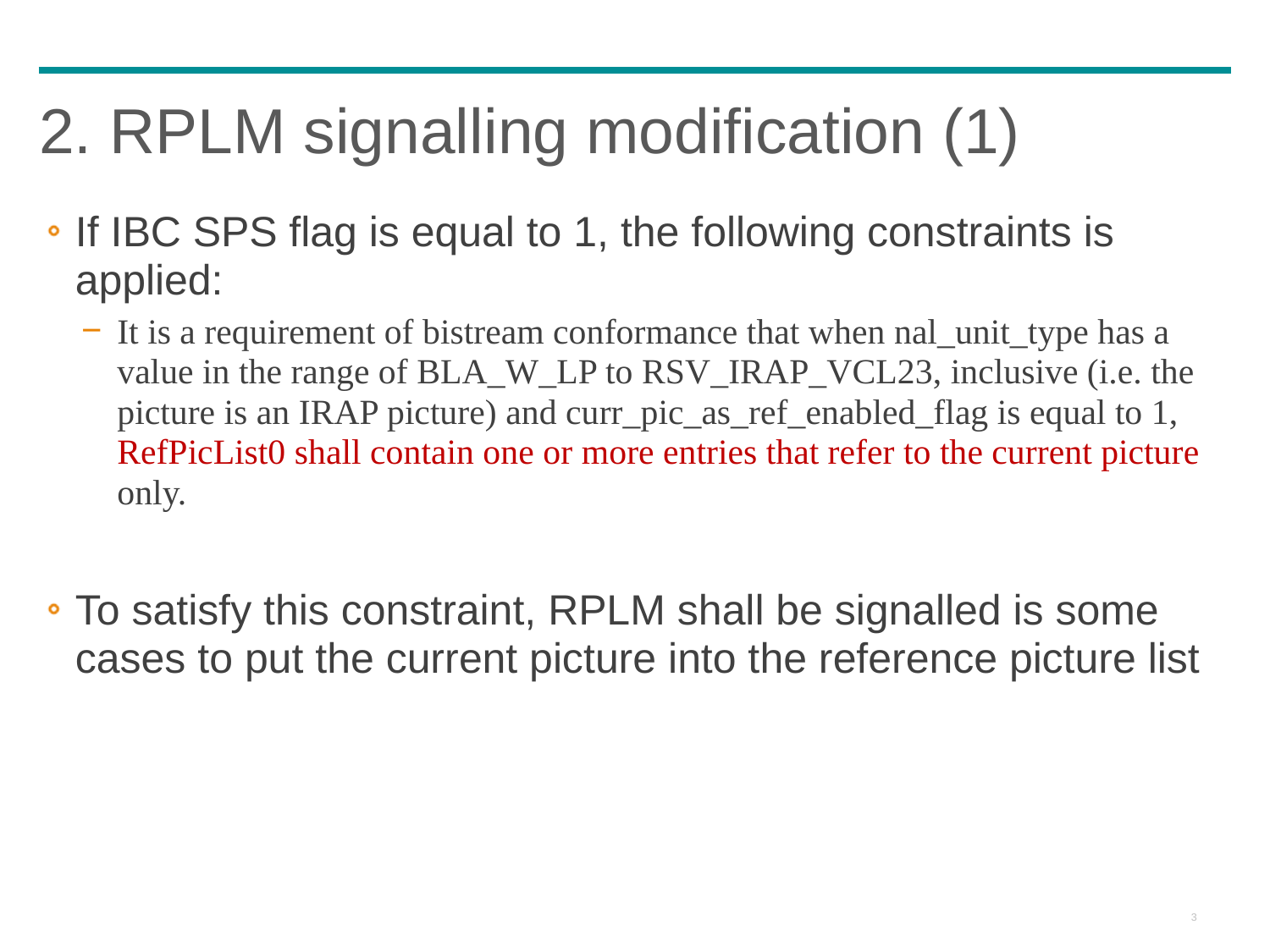

# 2. RPLM signalling modification (1)
If IBC SPS flag is equal to 1, the following constraints is applied:
It is a requirement of bistream conformance that when nal_unit_type has a value in the range of BLA_W_LP to RSV_IRAP_VCL23, inclusive (i.e. the picture is an IRAP picture) and curr_pic_as_ref_enabled_flag is equal to 1, RefPicList0 shall contain one or more entries that refer to the current picture only.

To satisfy this constraint, RPLM shall be signalled is some cases to put the current picture into the reference picture list